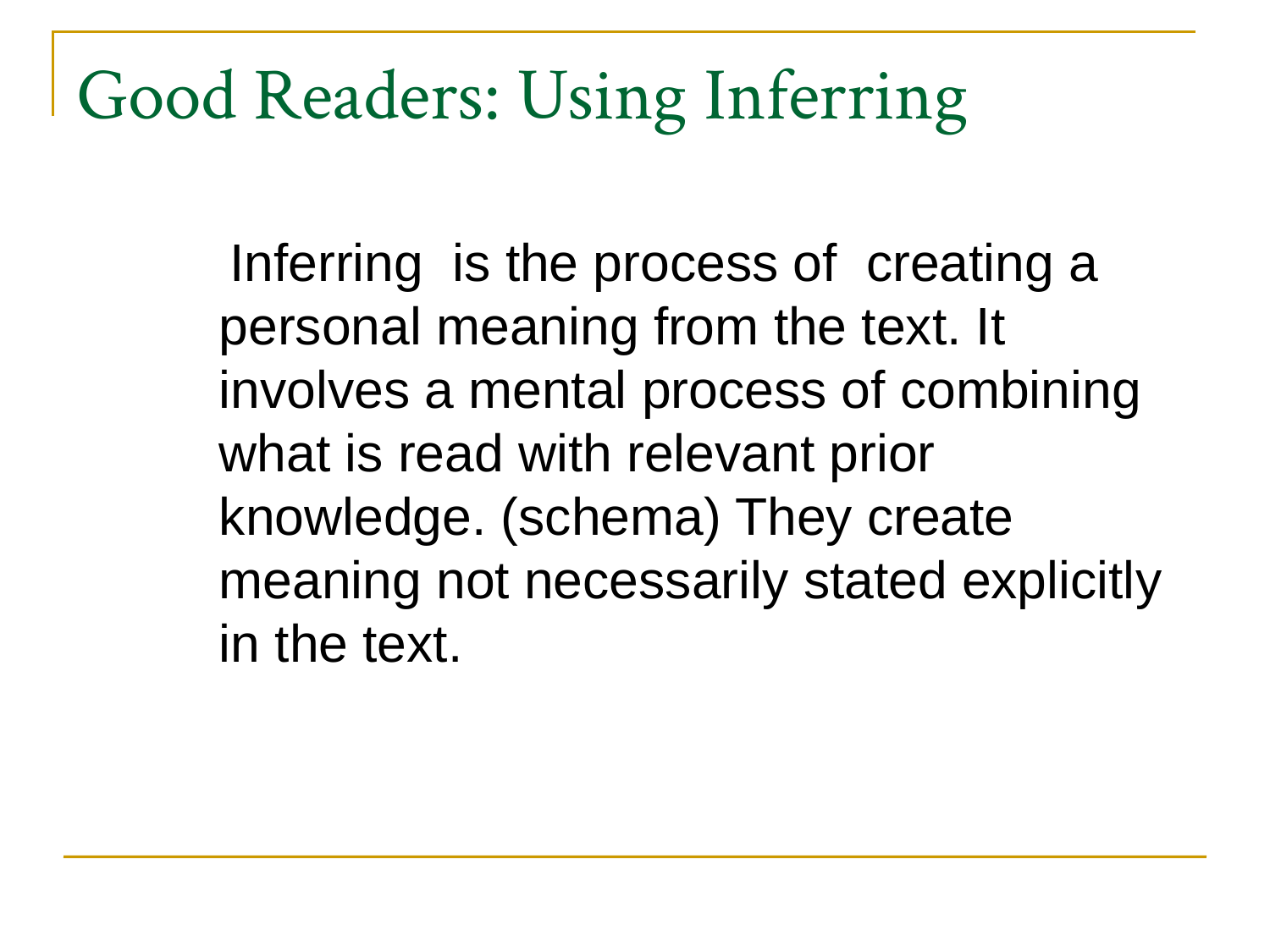

# Good Readers: Using Inferring
    Inferring  is the process of  creating a personal meaning from the text. It involves a mental process of combining what is read with relevant prior knowledge. (schema) They create meaning not necessarily stated explicitly in the text.